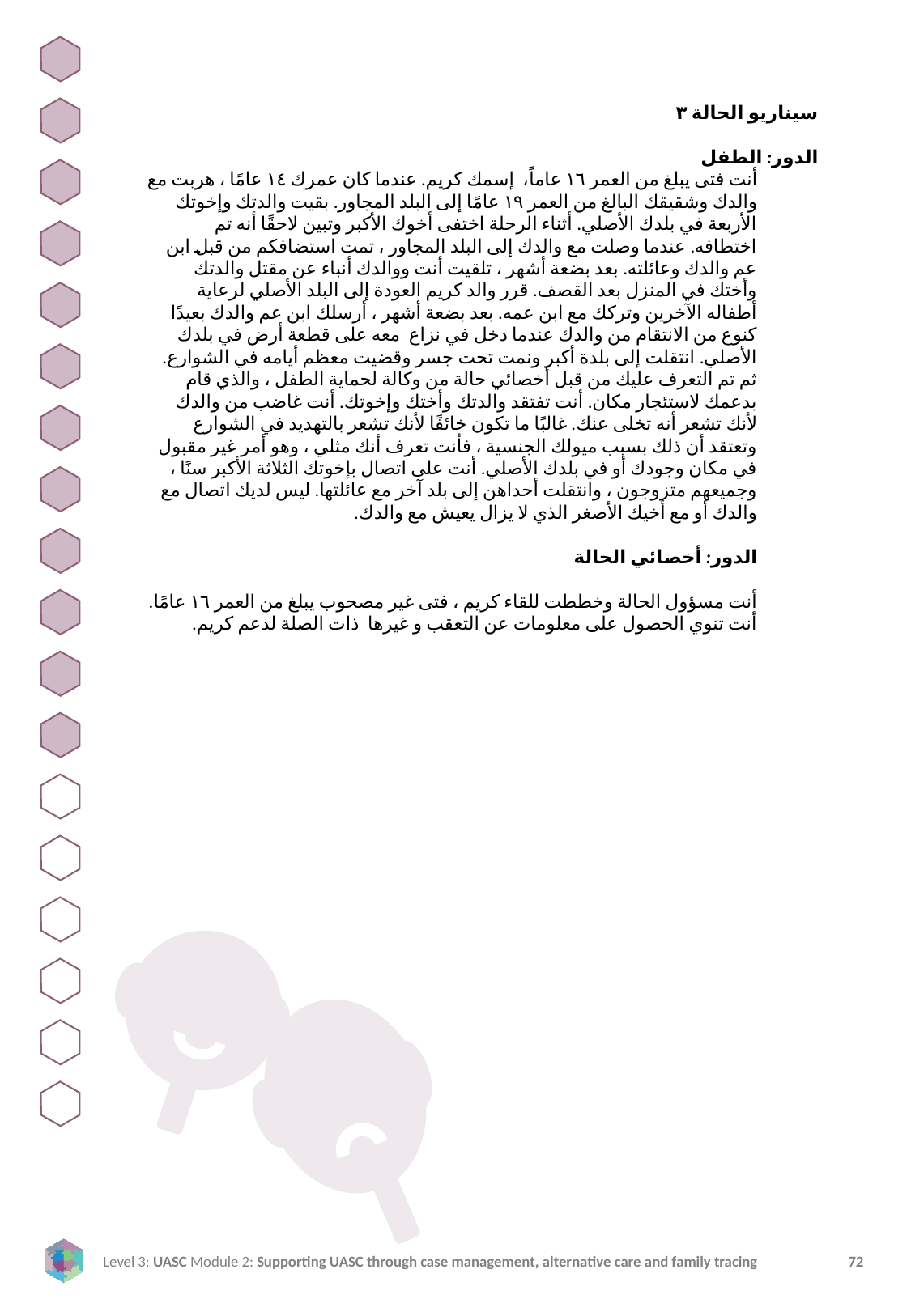

سيناريو الحالة ٣

الدور: الطفل
أنت فتى يبلغ من العمر ١٦ عاماً،  إسمك كريم. عندما كان عمرك ١٤ عامًا ، هربت مع والدك وشقيقك البالغ من العمر ١٩ عامًا إلى البلد المجاور. بقيت والدتك وإخوتك الأربعة في بلدك الأصلي. أثناء الرحلة اختفى أخوك الأكبر وتبين لاحقًا أنه تم اختطافه. عندما وصلت مع والدك إلى البلد المجاور ، تمت استضافكم من قبل ابن عم والدك وعائلته. بعد بضعة أشهر ، تلقيت أنت ووالدك أنباء عن مقتل والدتك وأختك في المنزل بعد القصف. قرر والد كريم العودة إلى البلد الأصلي لرعاية أطفاله الآخرين وتركك مع ابن عمه. بعد بضعة أشهر ، أرسلك ابن عم والدك بعيدًا كنوع من الانتقام من والدك عندما دخل في نزاع  معه على قطعة أرض في بلدك الأصلي. انتقلت إلى بلدة أكبر ونمت تحت جسر وقضيت معظم أيامه في الشوارع. ثم تم التعرف عليك من قبل أخصائي حالة من وكالة لحماية الطفل ، والذي قام بدعمك لاستئجار مكان. أنت تفتقد والدتك وأختك وإخوتك. أنت غاضب من والدك لأنك تشعر أنه تخلى عنك. غالبًا ما تكون خائفًا لأنك تشعر بالتهديد في الشوارع وتعتقد أن ذلك بسبب ميولك الجنسية ، فأنت تعرف أنك مثلي ، وهو أمر غير مقبول في مكان وجودك أو في بلدك الأصلي. أنت على اتصال بإخوتك الثلاثة الأكبر سنًا ، وجميعهم متزوجون ، وانتقلت أحداهن إلى بلد آخر مع عائلتها. ليس لديك اتصال مع والدك أو مع أخيك الأصغر الذي لا يزال يعيش مع والدك.

الدور: أخصائي الحالة

أنت مسؤول الحالة وخططت للقاء كريم ، فتى غير مصحوب يبلغ من العمر ١٦ عامًا. أنت تنوي الحصول على معلومات عن التعقب و غيرها  ذات الصلة لدعم كريم.